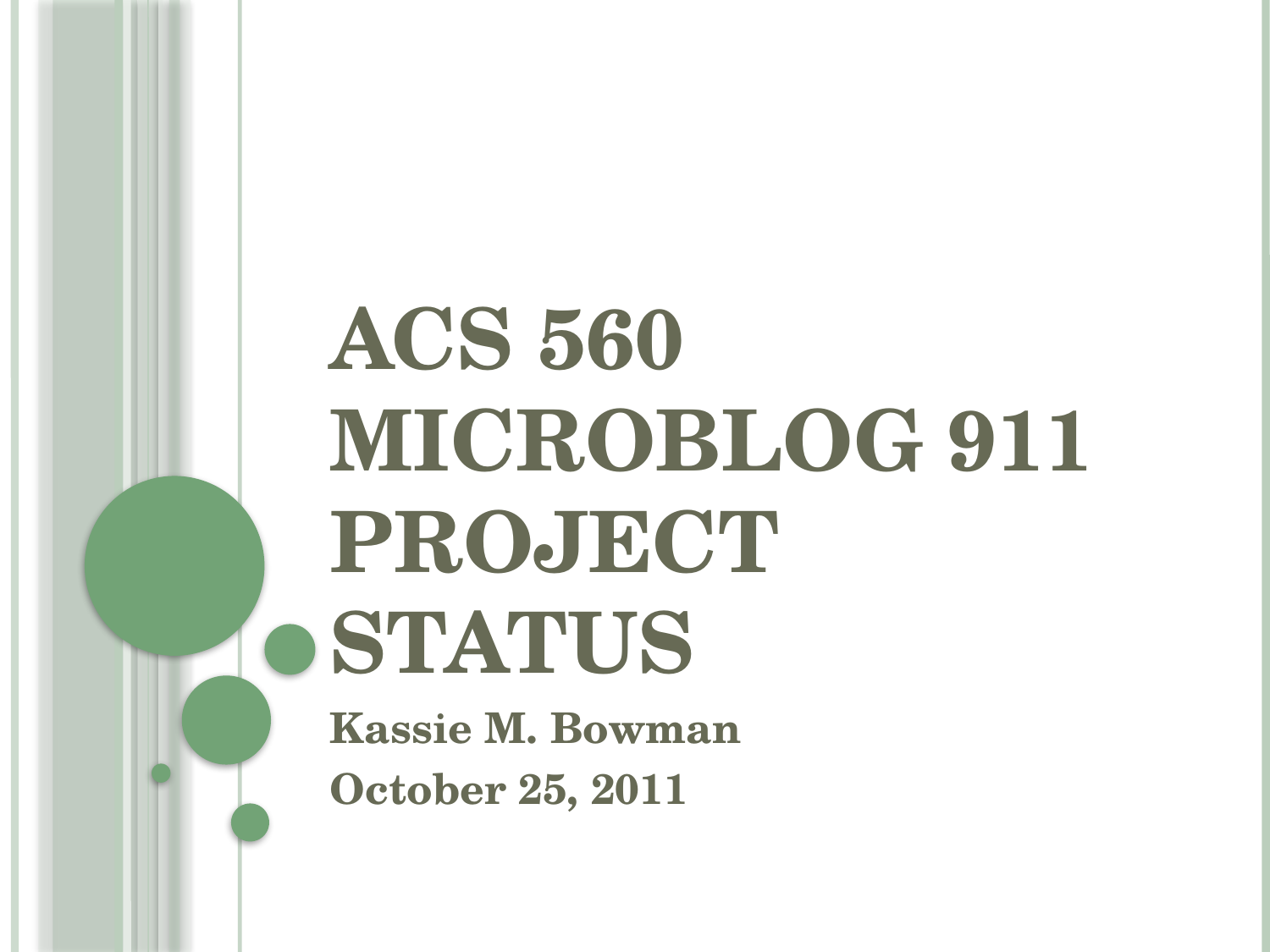

# ACS 560 Microblog 911 Project Status
Kassie M. Bowman
October 25, 2011